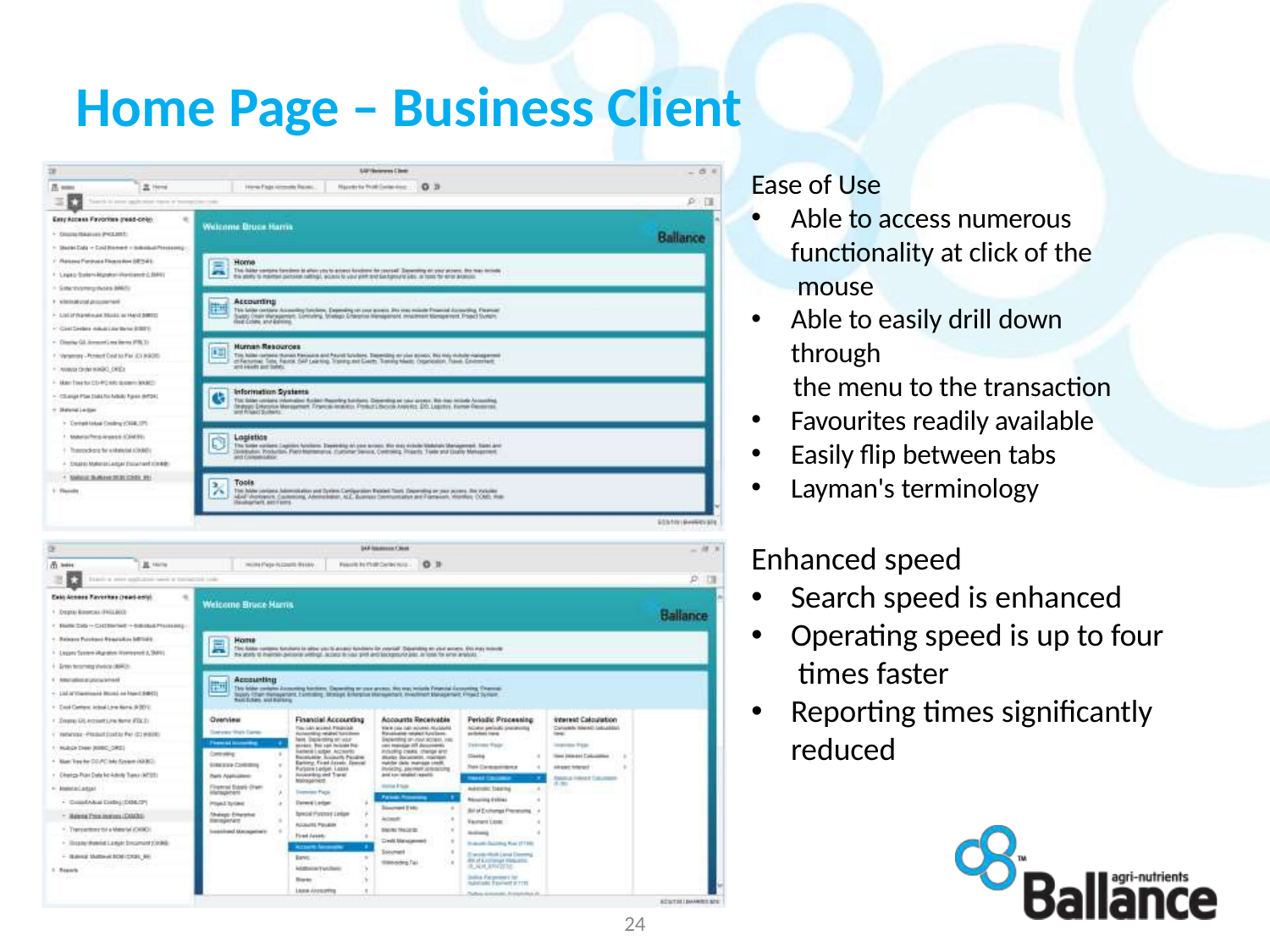

# Home Page – Business Client

Ease of Use
Able to access numerous  functionality at click of the  mouse
Able to easily drill down through
the menu to the transaction
Favourites readily available
Easily flip between tabs
Layman's terminology

Enhanced speed
Search speed is enhanced
Operating speed is up to four  times faster
Reporting times significantly
reduced

24